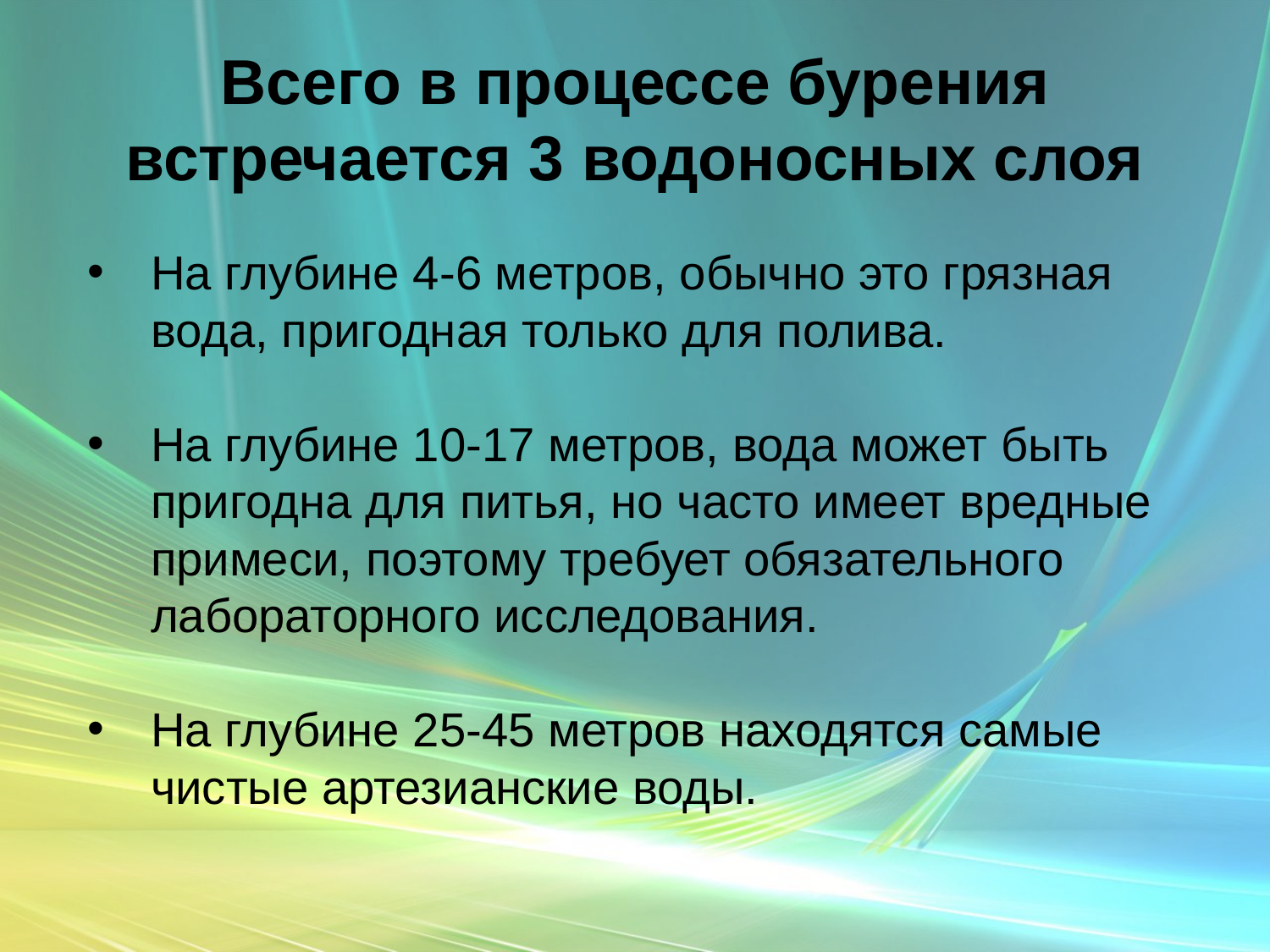

# Всего в процессе бурения встречается 3 водоносных слоя
На глубине 4-6 метров, обычно это грязная вода, пригодная только для полива.

На глубине 10-17 метров, вода может быть пригодна для питья, но часто имеет вредные примеси, поэтому требует обязательного лабораторного исследования.

На глубине 25-45 метров находятся самые чистые артезианские воды.